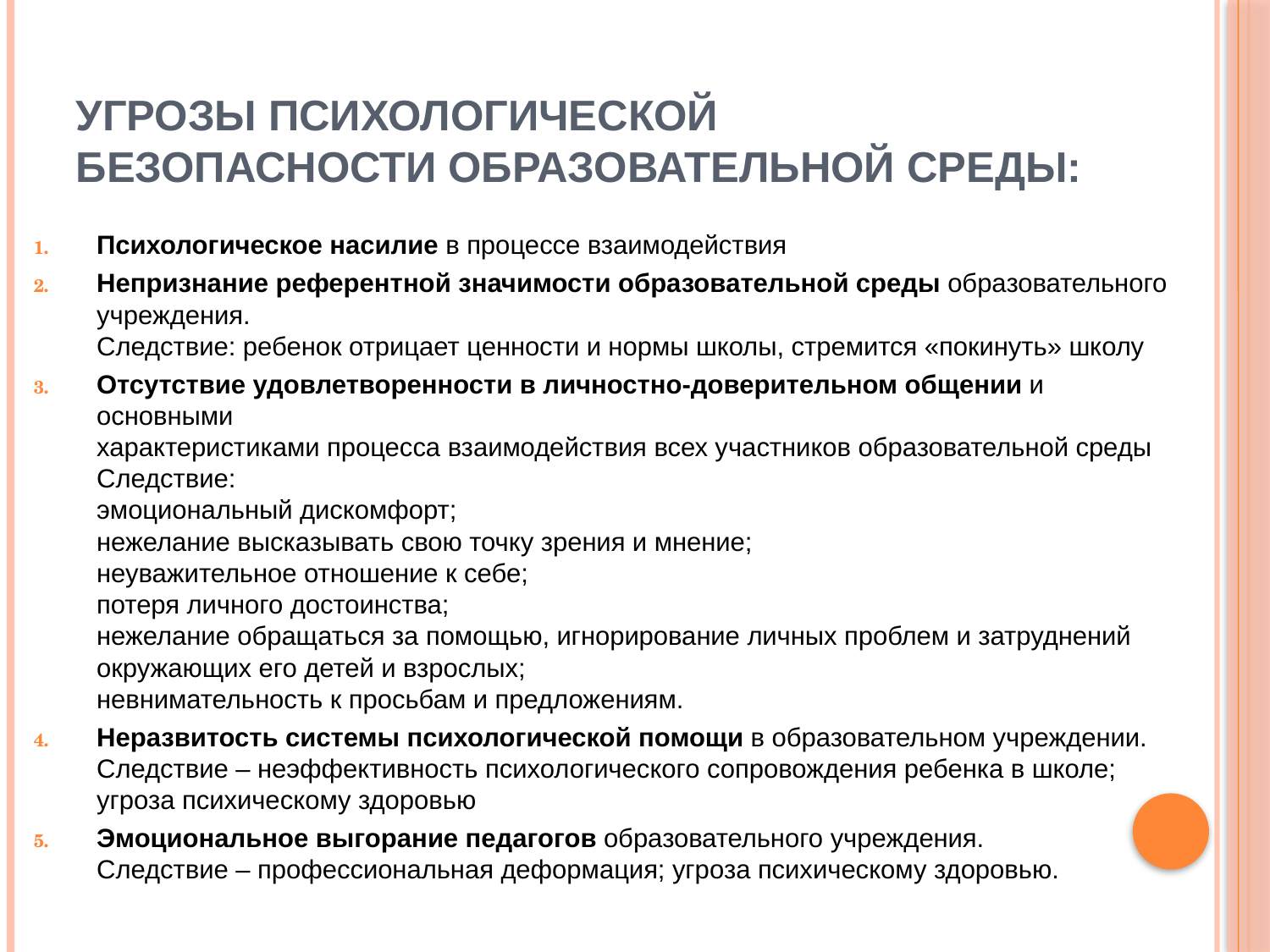

# Угрозы психологической безопасности образовательной среды:
Психологическое насилие в процессе взаимодействия
Непризнание референтной значимости образовательной среды образовательного учреждения.
Следствие: ребенок отрицает ценности и нормы школы, стремится «покинуть» школу
Отсутствие удовлетворенности в личностно-доверительном общении и основными
характеристиками процесса взаимодействия всех участников образовательной среды
Следствие:
эмоциональный дискомфорт;
нежелание высказывать свою точку зрения и мнение;
неуважительное отношение к себе;
потеря личного достоинства;
нежелание обращаться за помощью, игнорирование личных проблем и затруднений окружающих его детей и взрослых;
невнимательность к просьбам и предложениям.
Неразвитость системы психологической помощи в образовательном учреждении.
Следствие – неэффективность психологического сопровождения ребенка в школе; угроза психическому здоровью
Эмоциональное выгорание педагогов образовательного учреждения.
Следствие – профессиональная деформация; угроза психическому здоровью.